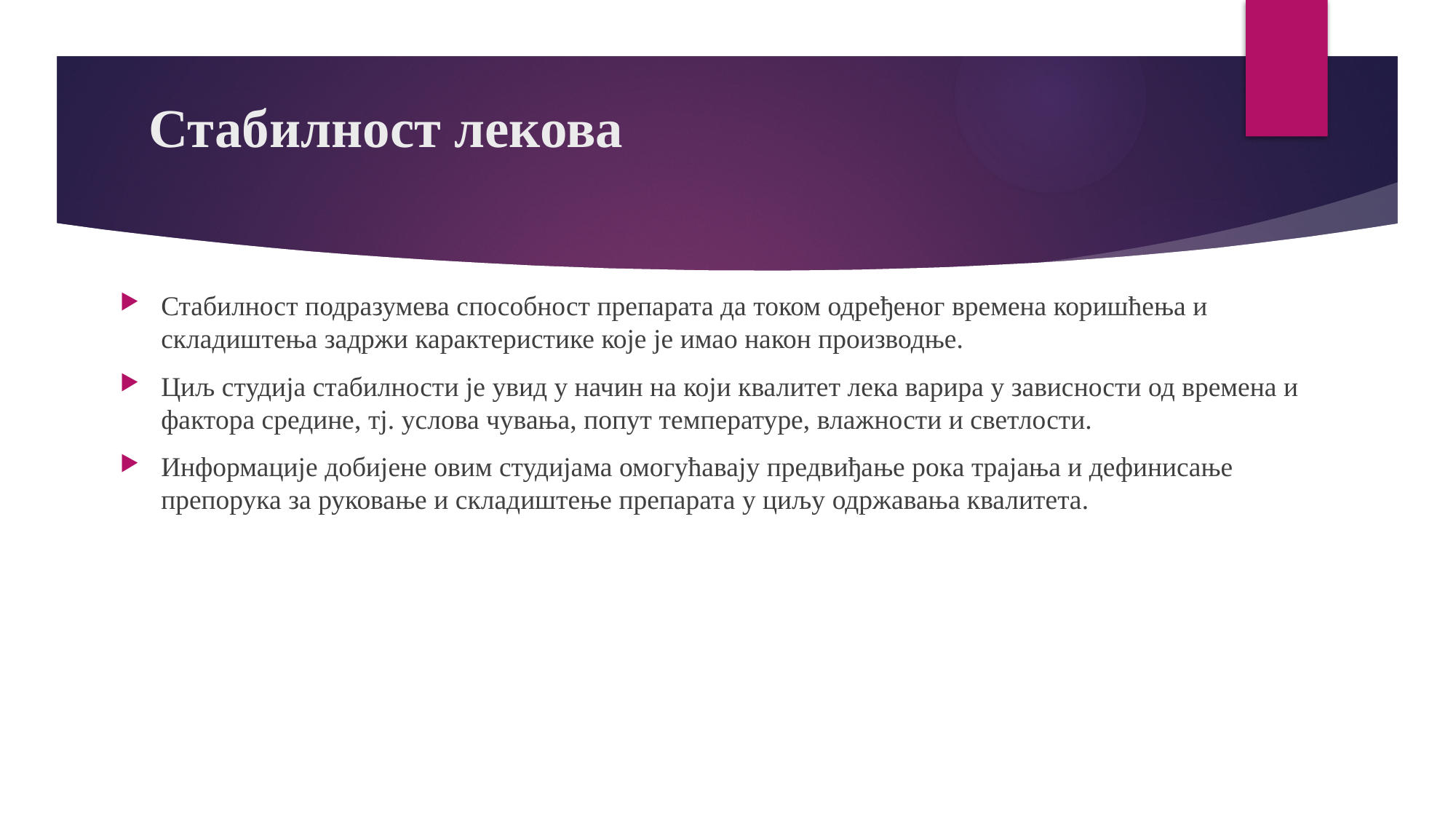

# Стабилност лекова
Стабилност подразумева способност препарата да током одређеног времена коришћења и складиштења задржи карактеристике које је имао након производње.
Циљ студија стабилности је увид у начин на који квалитет лека варира у зависности од времена и фактора средине, тј. услова чувања, попут температуре, влажности и светлости.
Информације добијене овим студијама омогућавају предвиђање рока трајања и дефинисање препорука за руковање и складиштење препарата у циљу одржавања квалитета.